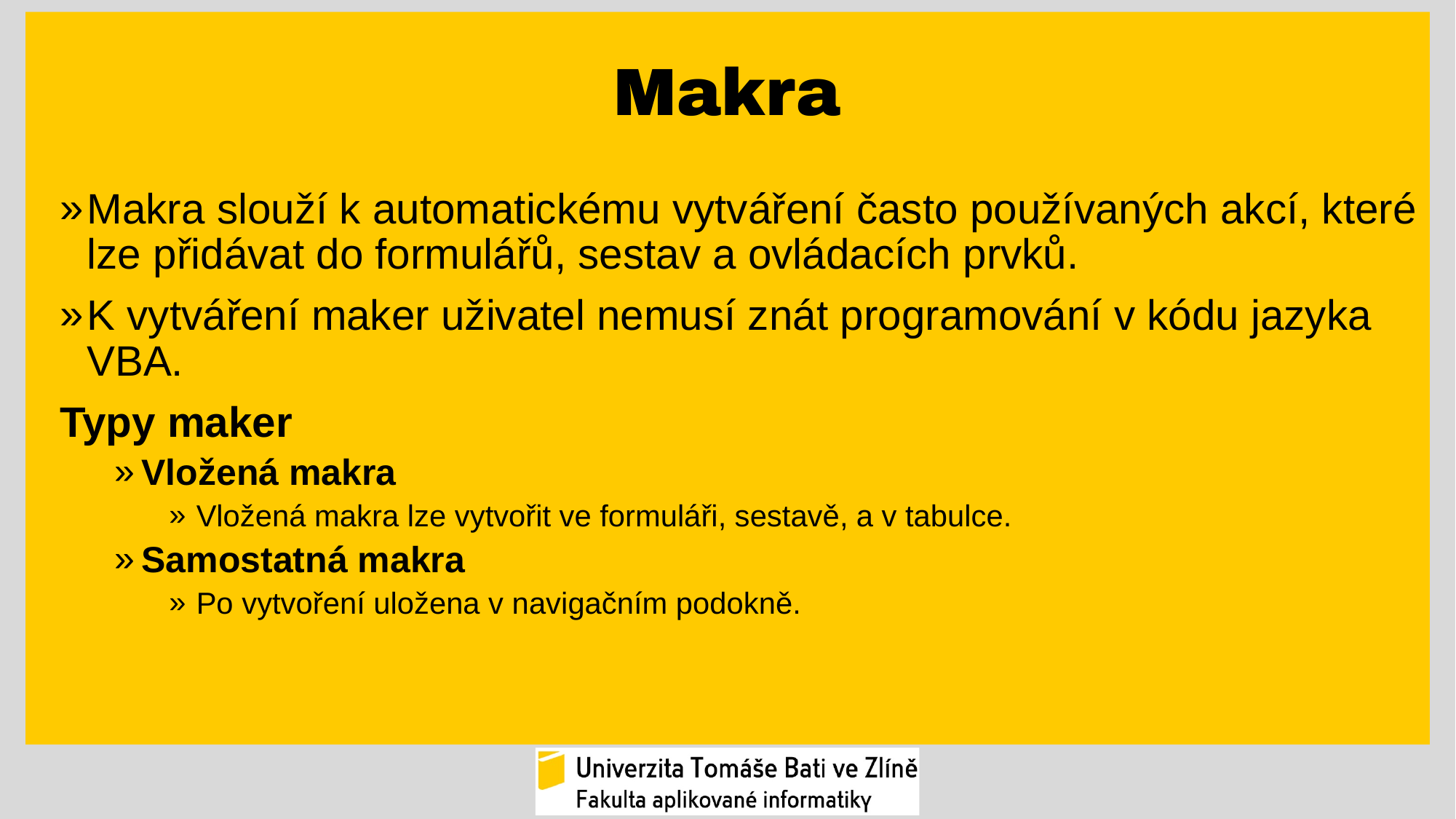

# Makra
Makra slouží k automatickému vytváření často používaných akcí, které lze přidávat do formulářů, sestav a ovládacích prvků.
K vytváření maker uživatel nemusí znát programování v kódu jazyka VBA.
Typy maker
Vložená makra
Vložená makra lze vytvořit ve formuláři, sestavě, a v tabulce.
Samostatná makra
Po vytvoření uložena v navigačním podokně.